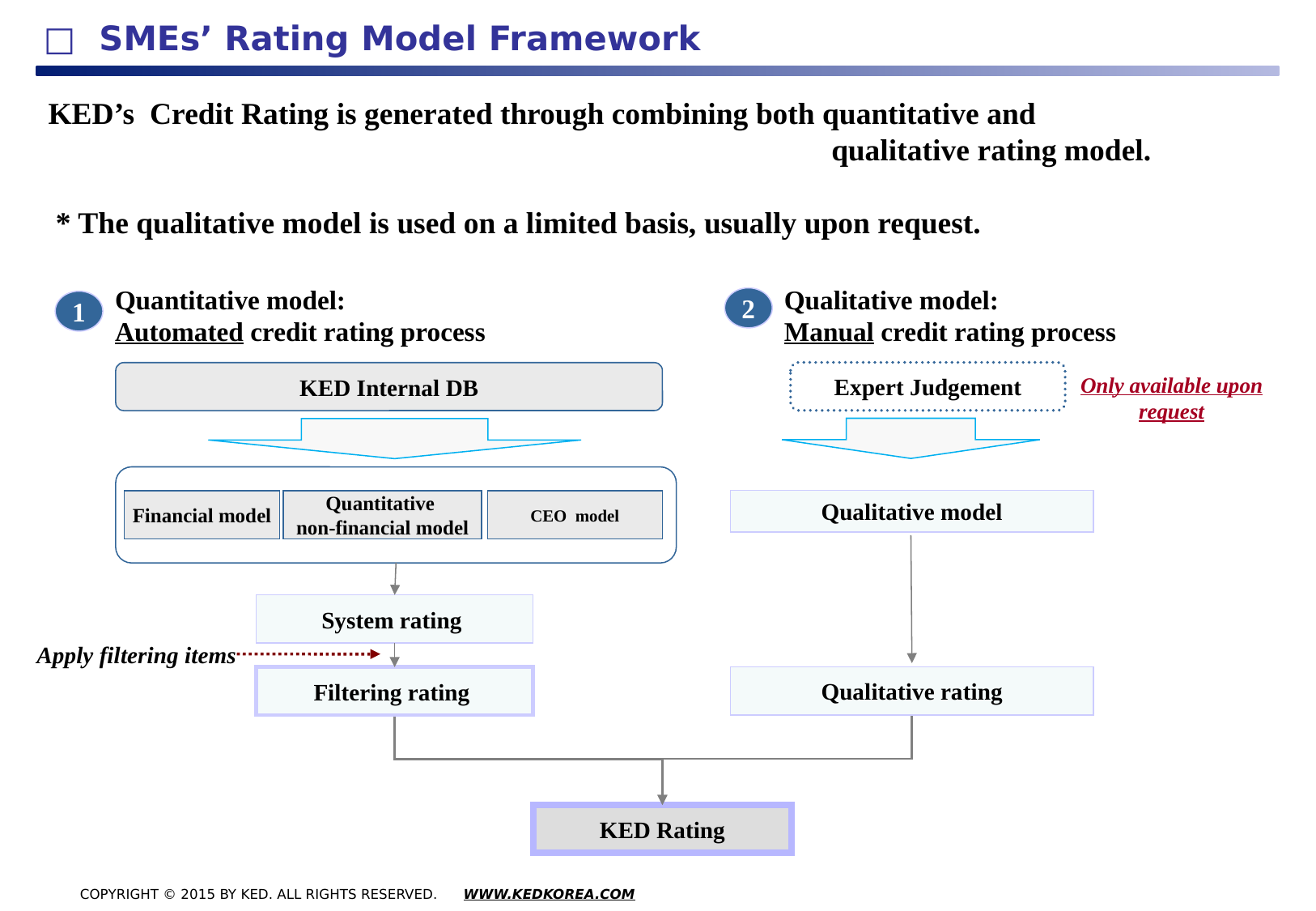

□  SMEs’ Rating Model Framework
# KED’s  Credit Rating is generated through combining both quantitative and qualitative rating model. * The qualitative model is used on a limited basis, usually upon request.
Quantitative model:
Automated credit rating process
Qualitative model:
Manual credit rating process
2
1
Expert Judgement
KED Internal DB
Only available upon request

Qualitative model
Financial model
Quantitative
non-financial model
CEO  model
System rating
Apply filtering items

Qualitative rating
Filtering rating
KED Rating